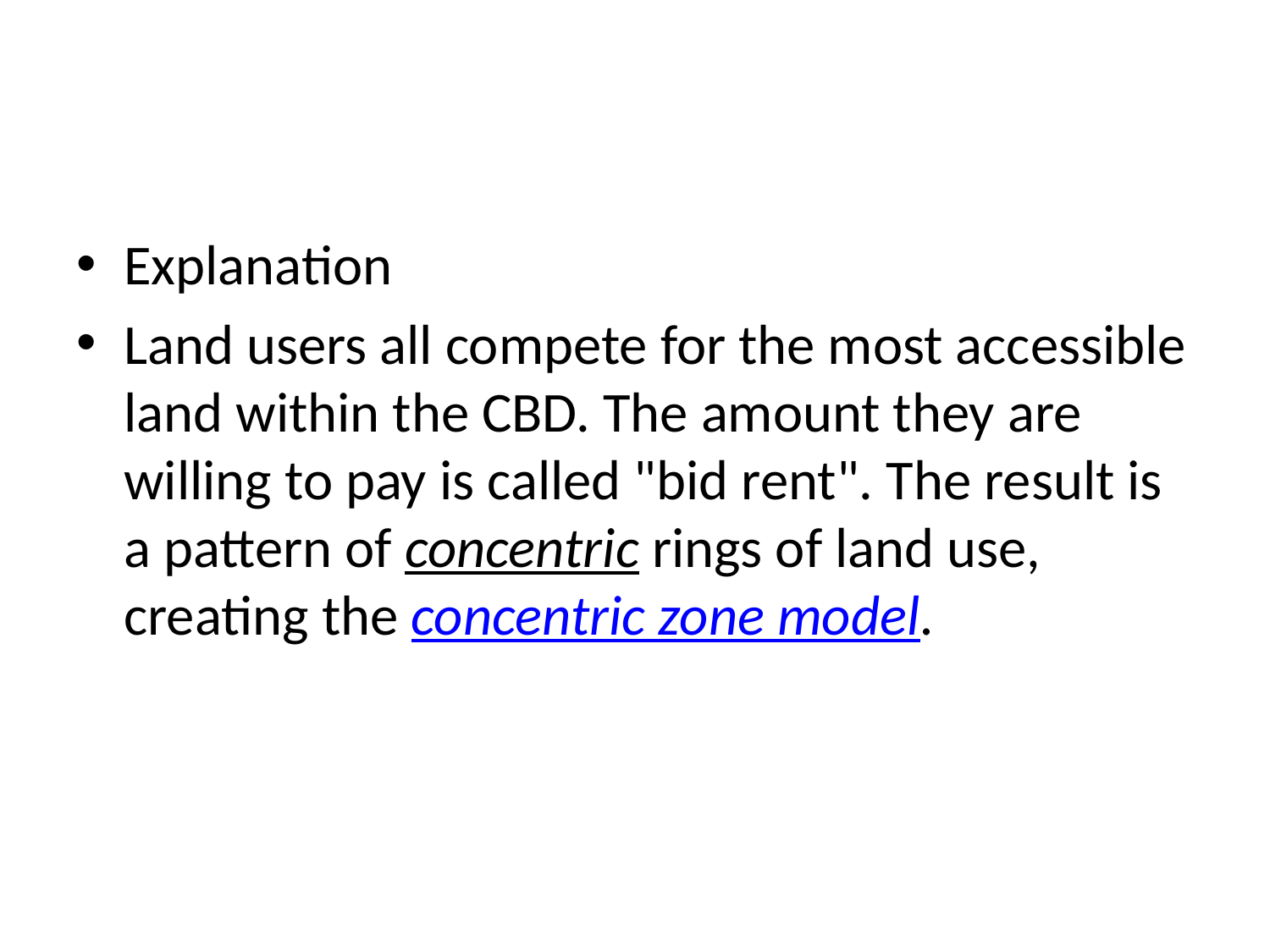

#
Explanation
Land users all compete for the most accessible land within the CBD. The amount they are willing to pay is called "bid rent". The result is a pattern of concentric rings of land use, creating the concentric zone model.